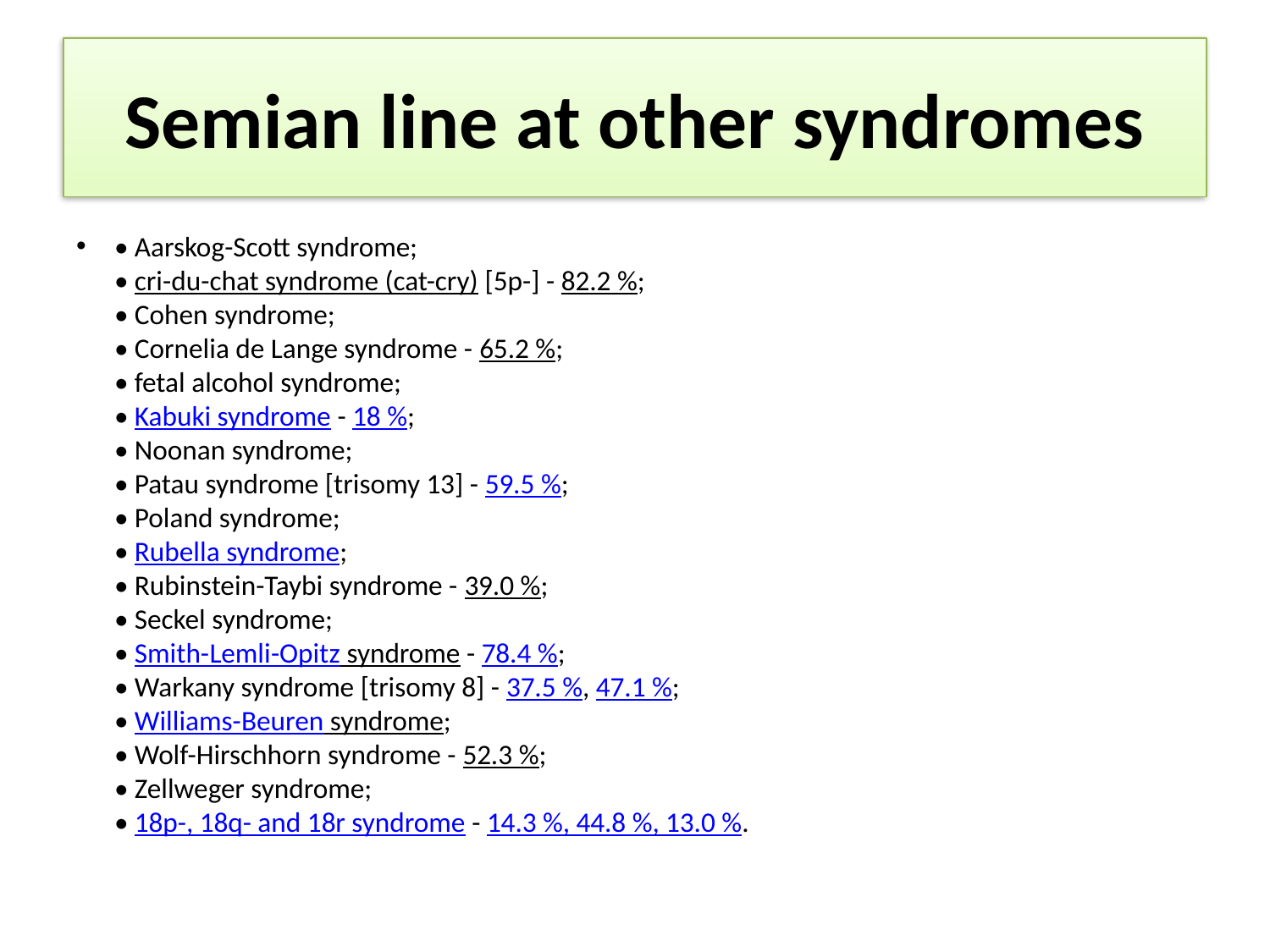

# Semian line at other syndromes
• Aarskog-Scott syndrome;
• cri-du-chat syndrome (cat-cry) [5p-] - 82.2 %;
• Cohen syndrome;
• Cornelia de Lange syndrome - 65.2 %;
• fetal alcohol syndrome;
• Kabuki syndrome - 18 %;
• Noonan syndrome;
• Patau syndrome [trisomy 13] - 59.5 %;
• Poland syndrome;
• Rubella syndrome;
• Rubinstein-Taybi syndrome - 39.0 %;
• Seckel syndrome;
• Smith-Lemli-Opitz syndrome - 78.4 %;
• Warkany syndrome [trisomy 8] - 37.5 %, 47.1 %;
• Williams-Beuren syndrome;
• Wolf-Hirschhorn syndrome - 52.3 %;
• Zellweger syndrome;
• 18p-, 18q- and 18r syndrome - 14.3 %, 44.8 %, 13.0 %.